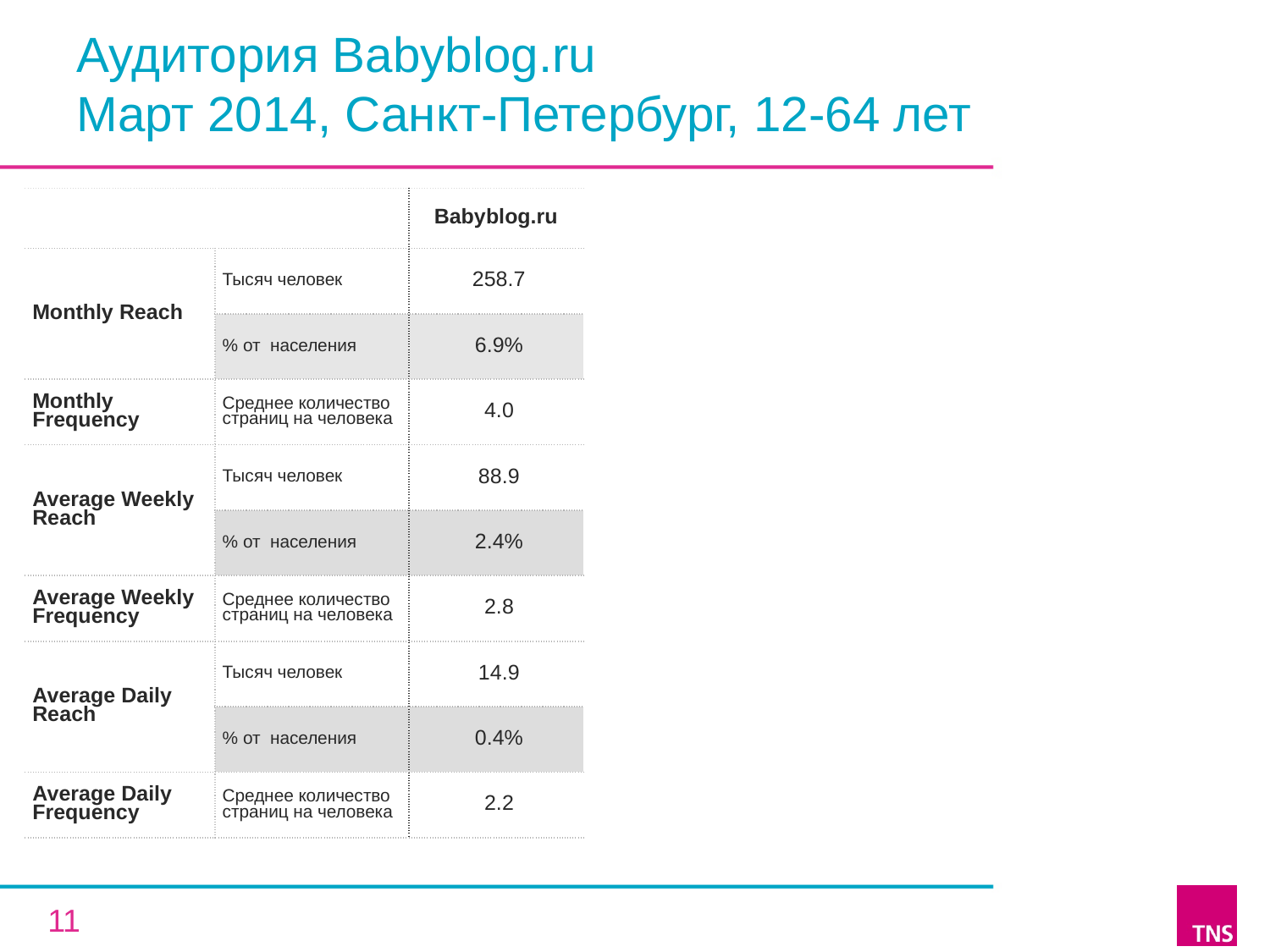

# Аудитория Babyblog.ru Март 2014, Санкт-Петербург, 12-64 лет
|  |  | Babyblog.ru |
| --- | --- | --- |
| Monthly Reach | Тысяч человек | 258.7 |
|  | % от населения | 6.9% |
| Monthly Frequency | Среднее количество страниц на человека | 4.0 |
| Average Weekly Reach | Тысяч человек | 88.9 |
|  | % от населения | 2.4% |
| Average Weekly Frequency | Среднее количество страниц на человека | 2.8 |
| Average Daily Reach | Тысяч человек | 14.9 |
|  | % от населения | 0.4% |
| Average Daily Frequency | Среднее количество страниц на человека | 2.2 |

11